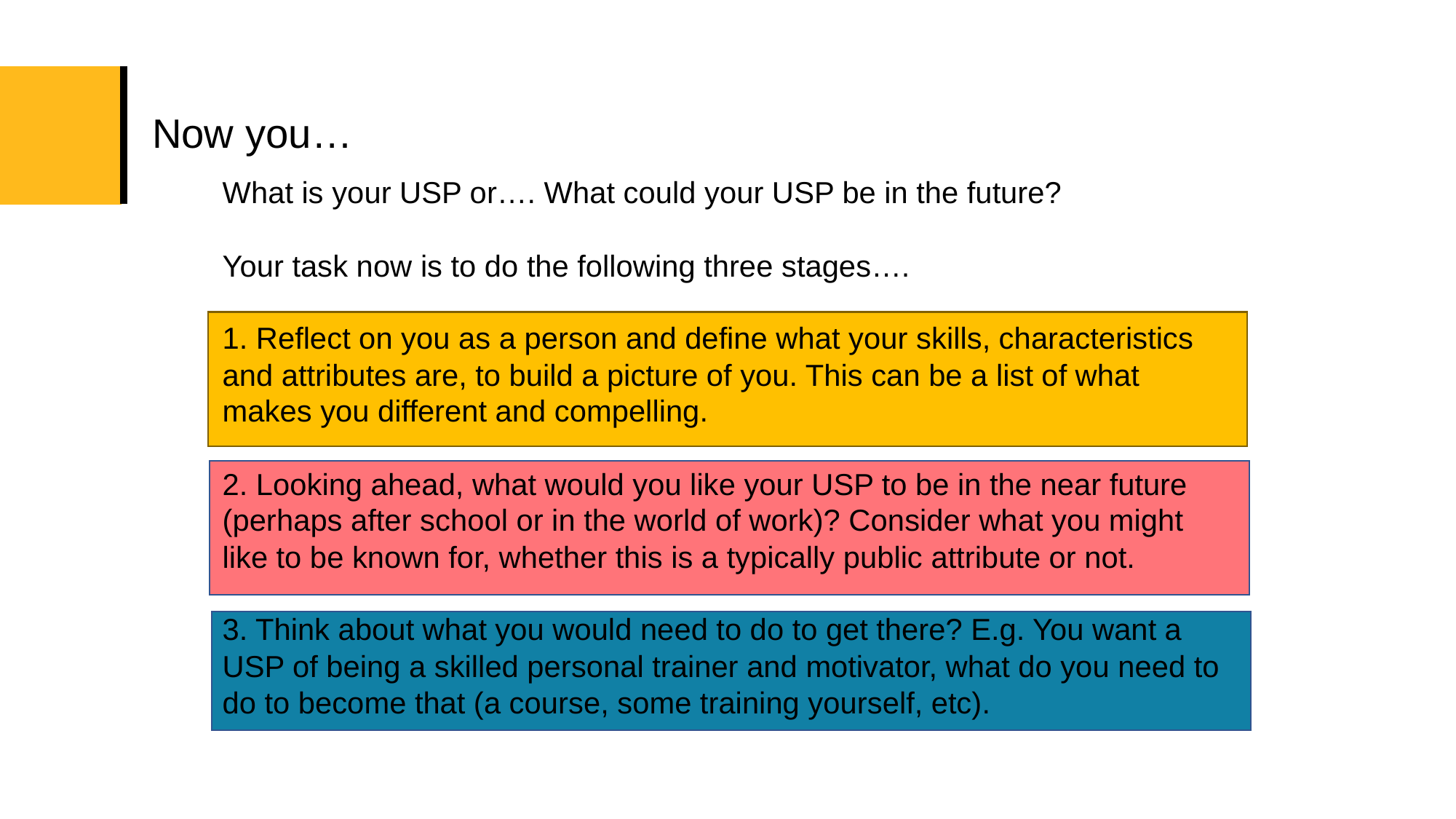

# Now you…
What is your USP or…. What could your USP be in the future?
Your task now is to do the following three stages….
1. Reflect on you as a person and define what your skills, characteristics and attributes are, to build a picture of you. This can be a list of what makes you different and compelling.

2. Looking ahead, what would you like your USP to be in the near future (perhaps after school or in the world of work)? Consider what you might like to be known for, whether this is a typically public attribute or not.
3. Think about what you would need to do to get there? E.g. You want a USP of being a skilled personal trainer and motivator, what do you need to do to become that (a course, some training yourself, etc).